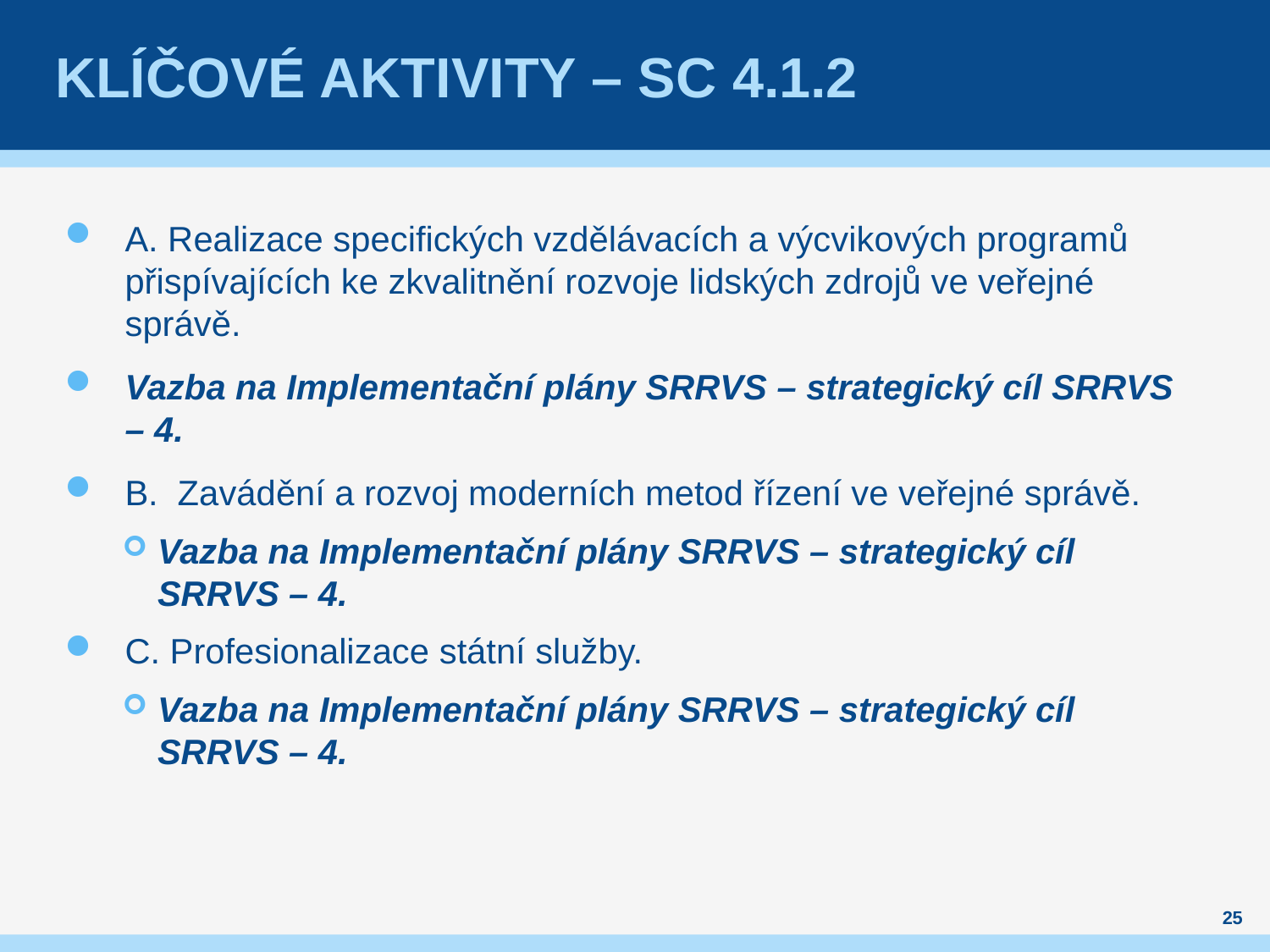

# Klíčové aktivity – SC 4.1.2
A. Realizace specifických vzdělávacích a výcvikových programů přispívajících ke zkvalitnění rozvoje lidských zdrojů ve veřejné správě.
Vazba na Implementační plány SRRVS – strategický cíl SRRVS – 4.
B.  Zavádění a rozvoj moderních metod řízení ve veřejné správě.
Vazba na Implementační plány SRRVS – strategický cíl SRRVS – 4.
C. Profesionalizace státní služby.
Vazba na Implementační plány SRRVS – strategický cíl SRRVS – 4.

25